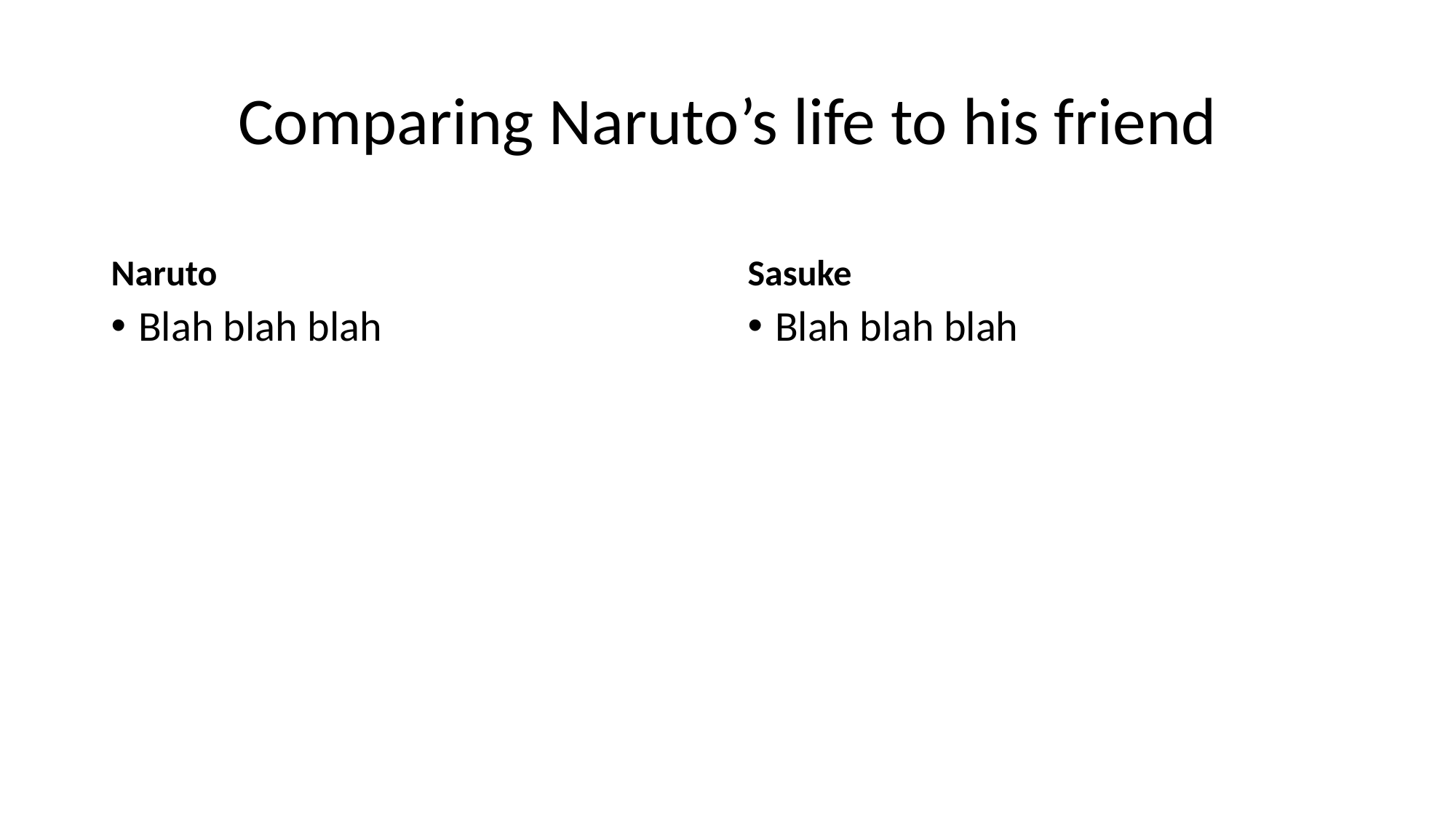

# Comparing Naruto’s life to his friend
Naruto
Sasuke
Blah blah blah
Blah blah blah